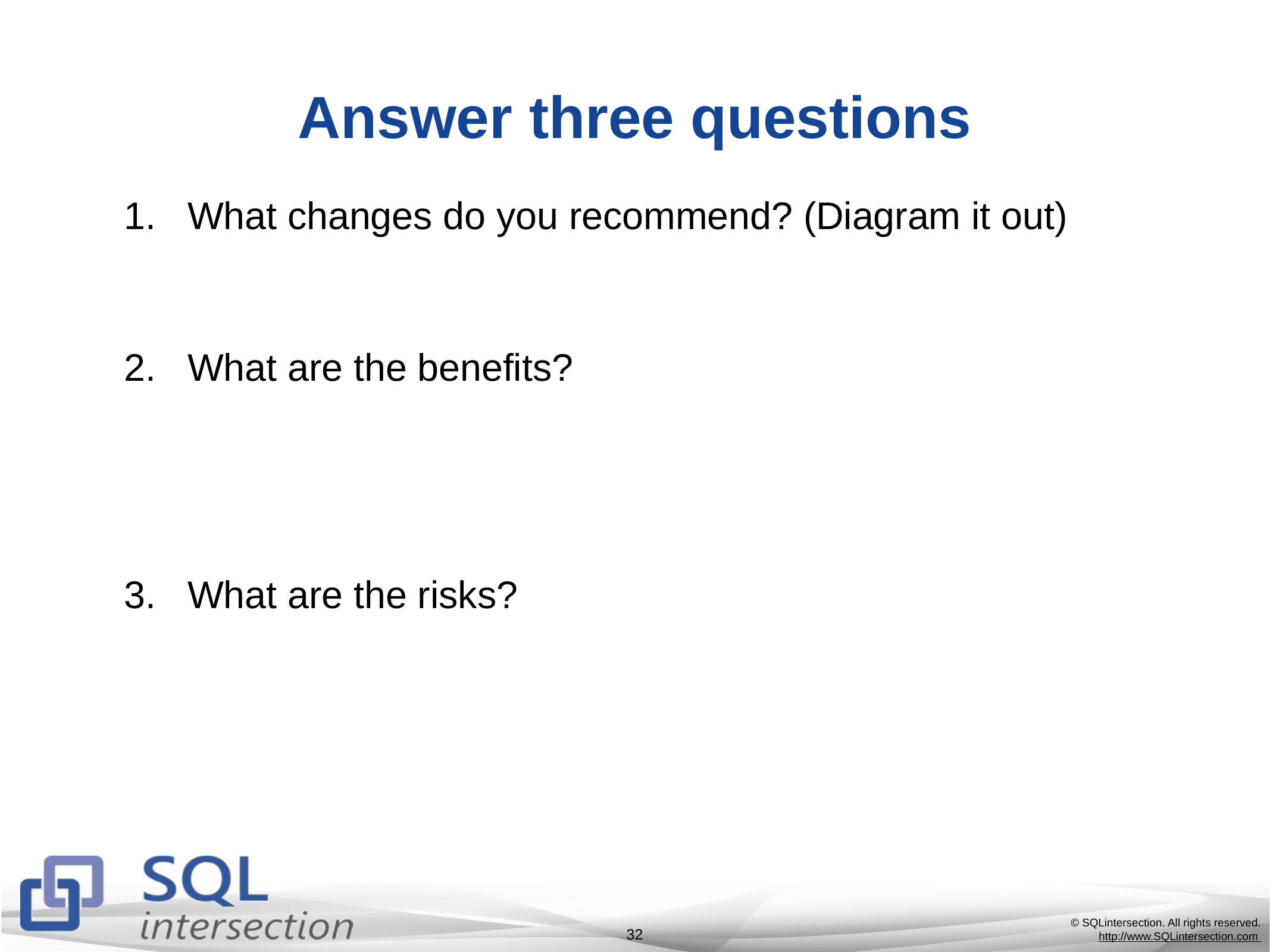

# Answer three questions
What changes do you recommend? (Diagram it out)

What are the benefits?

What are the risks?